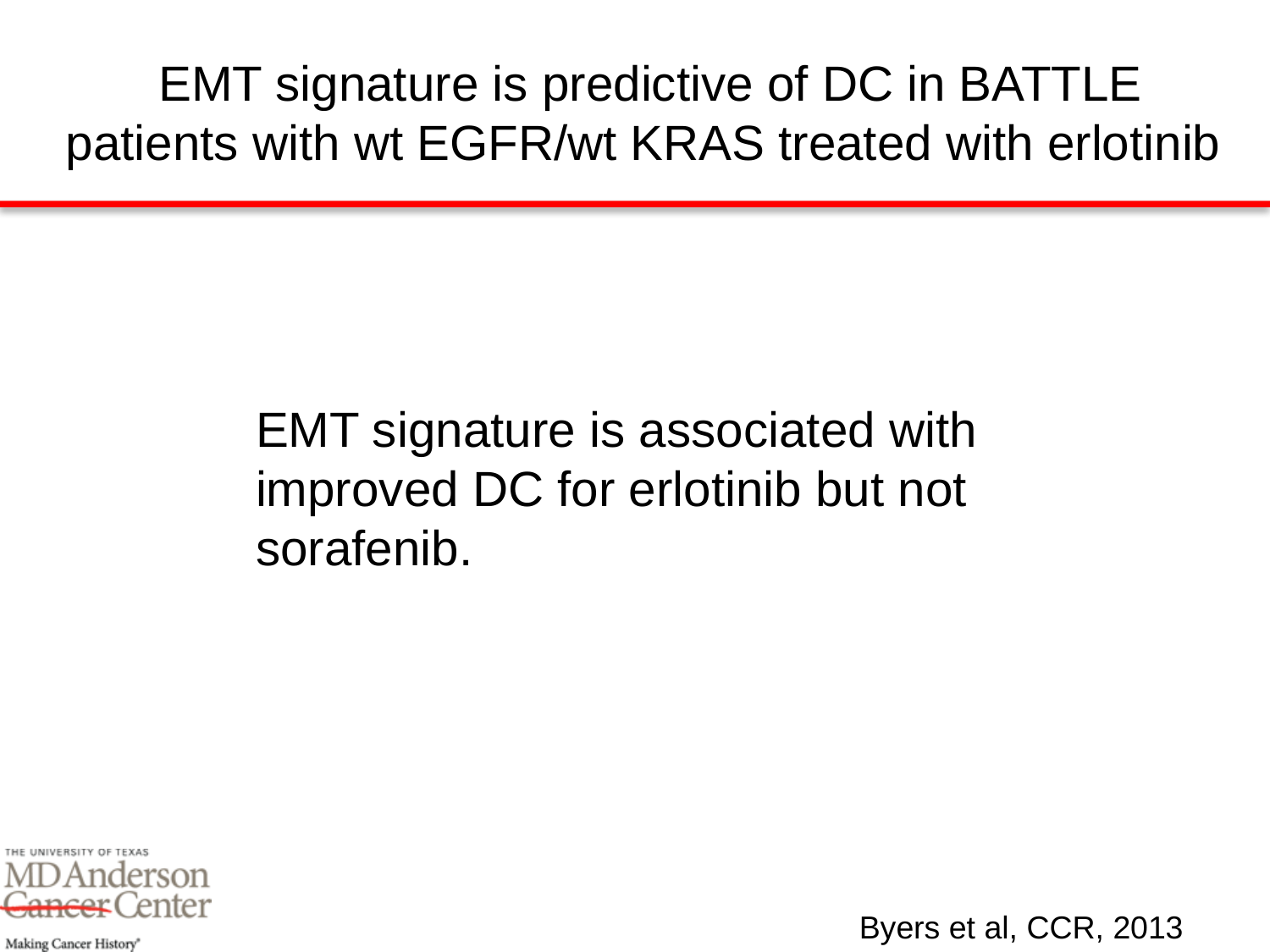

# EMT signature is predictive of DC in BATTLE patients with wt EGFR/wt KRAS treated with erlotinib
EMT signature is associated with improved DC for erlotinib but not sorafenib.
Byers et al, CCR, 2013